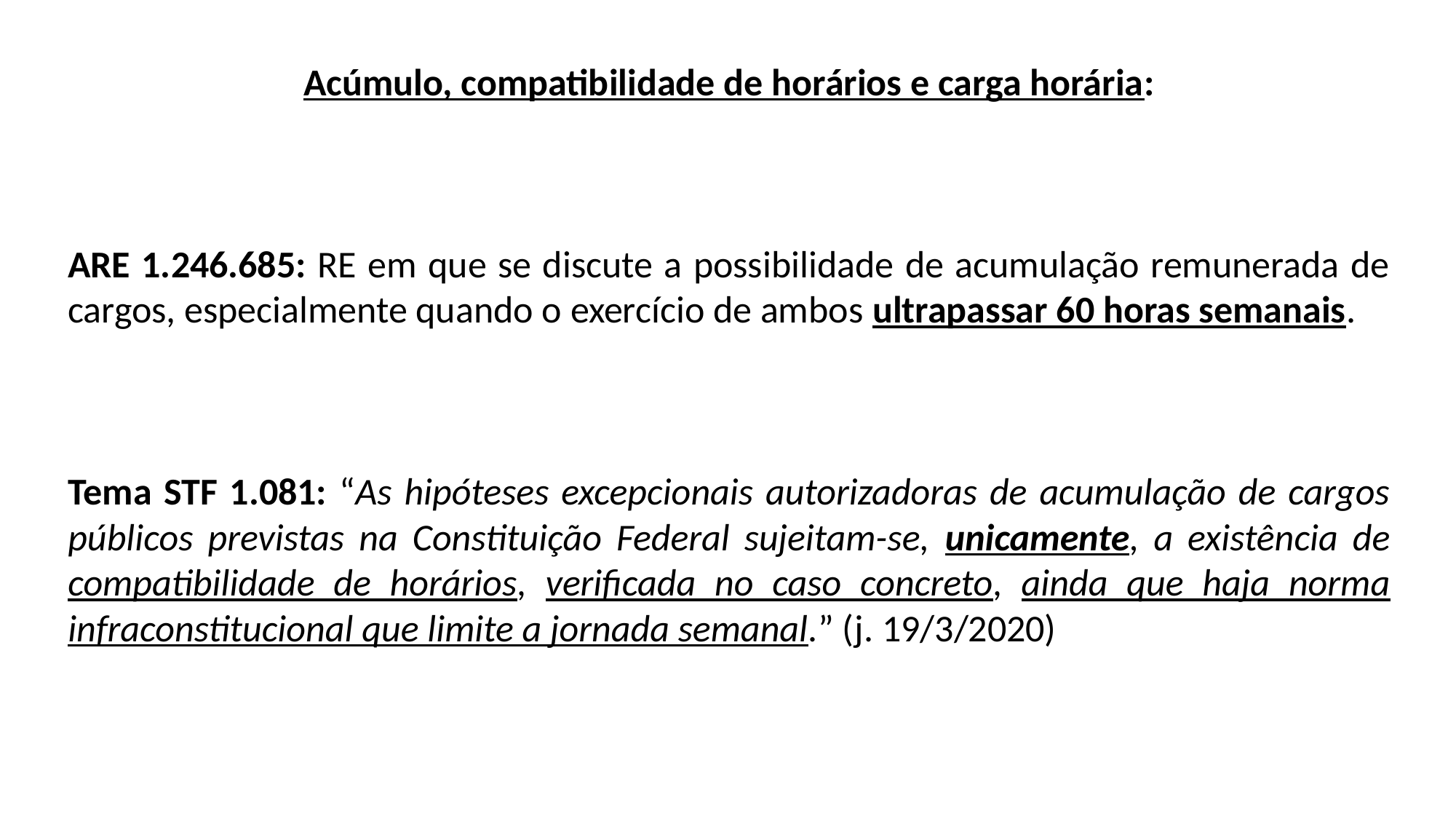

Acúmulo, compatibilidade de horários e carga horária:

ARE 1.246.685: RE em que se discute a possibilidade de acumulação remunerada de cargos, especialmente quando o exercício de ambos ultrapassar 60 horas semanais.

Tema STF 1.081: “As hipóteses excepcionais autorizadoras de acumulação de cargos públicos previstas na Constituição Federal sujeitam-se, unicamente, a existência de compatibilidade de horários, verificada no caso concreto, ainda que haja norma infraconstitucional que limite a jornada semanal.” (j. 19/3/2020)